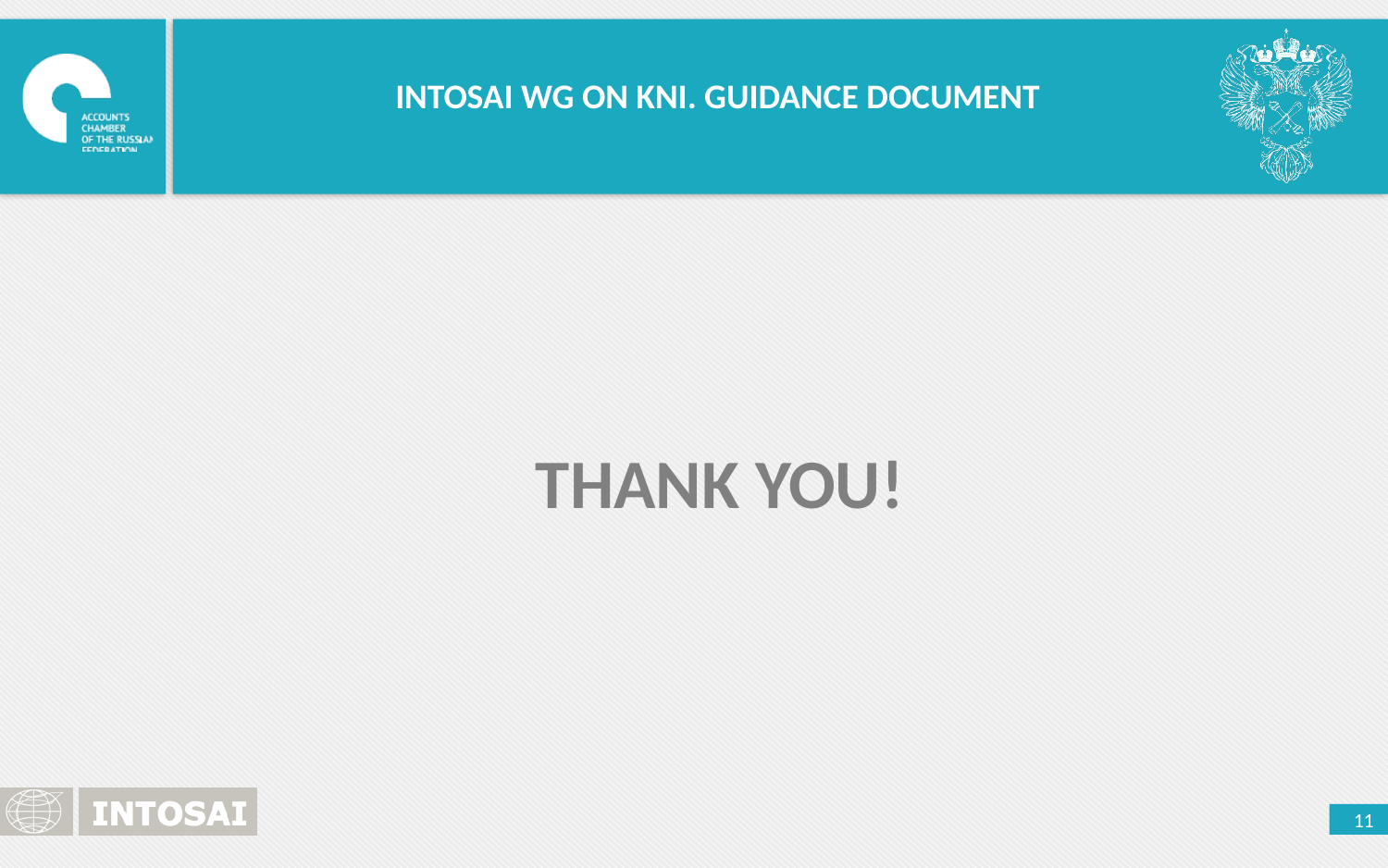

INTOSAI WG ON KNI. GUIDANCE DOCUMENT
THANK YOU!